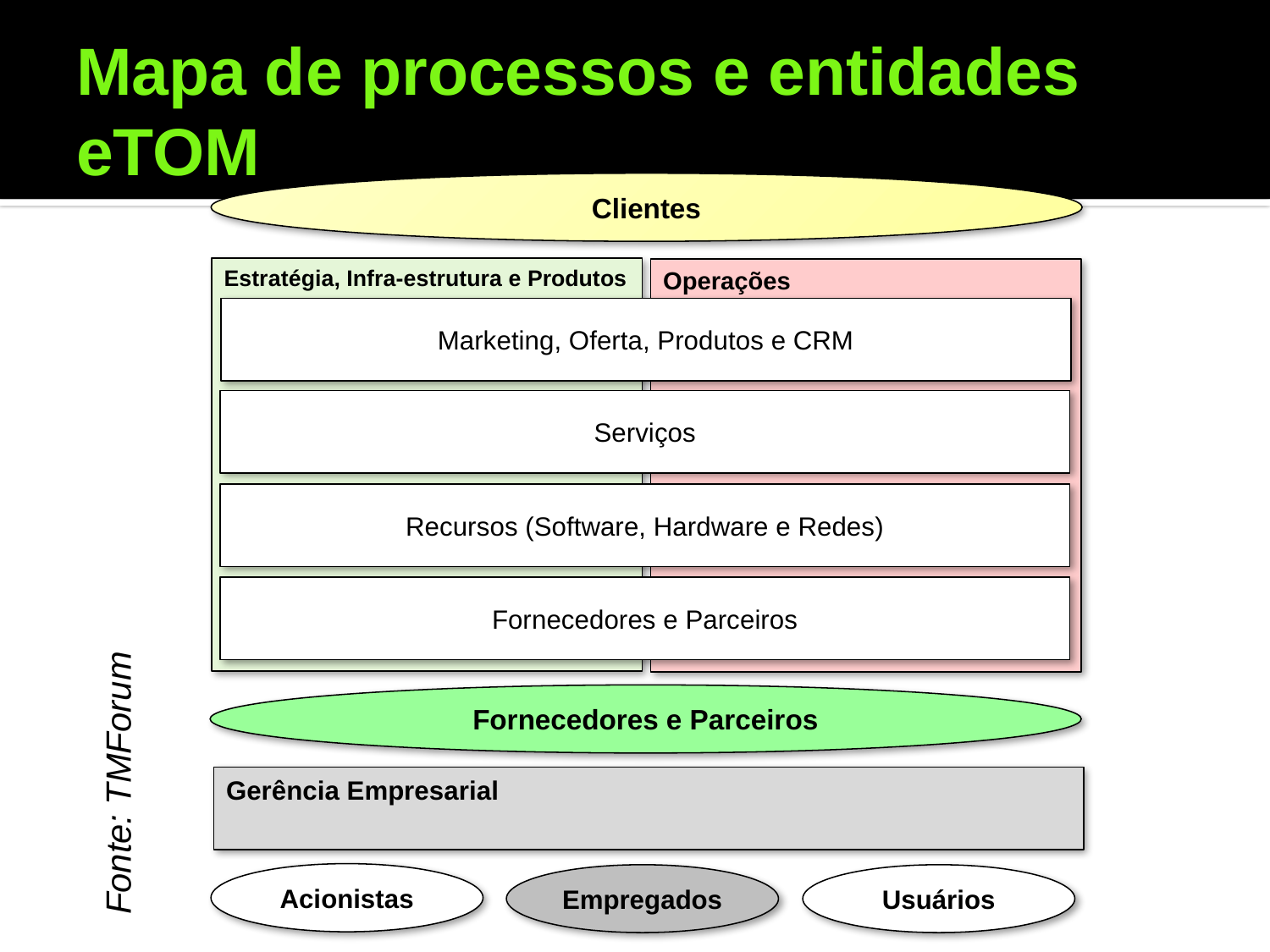

# Mapa de processos e entidades eTOM
Clientes
Estratégia, Infra-estrutura e Produtos
Operações
Marketing, Oferta, Produtos e CRM
Serviços
Recursos (Software, Hardware e Redes)
Fornecedores e Parceiros
Fornecedores e Parceiros
Fonte: TMForum
Gerência Empresarial
Acionistas
Empregados
Usuários